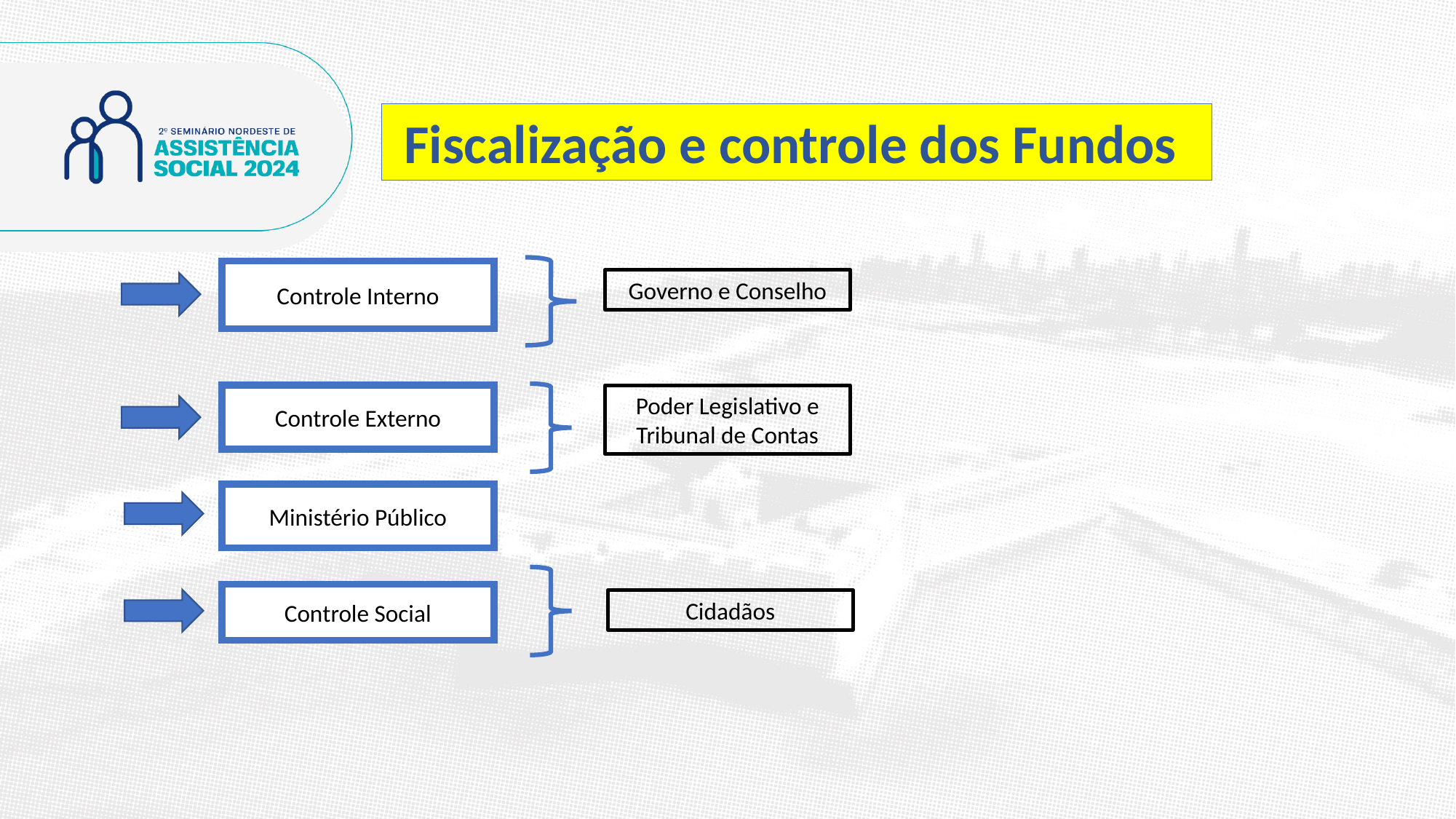

Fiscalização e controle dos Fundos

Controle Interno
Governo e Conselho

Controle Externo
Poder Legislativo e Tribunal de Contas

Ministério Público

Controle Social

Cidadãos